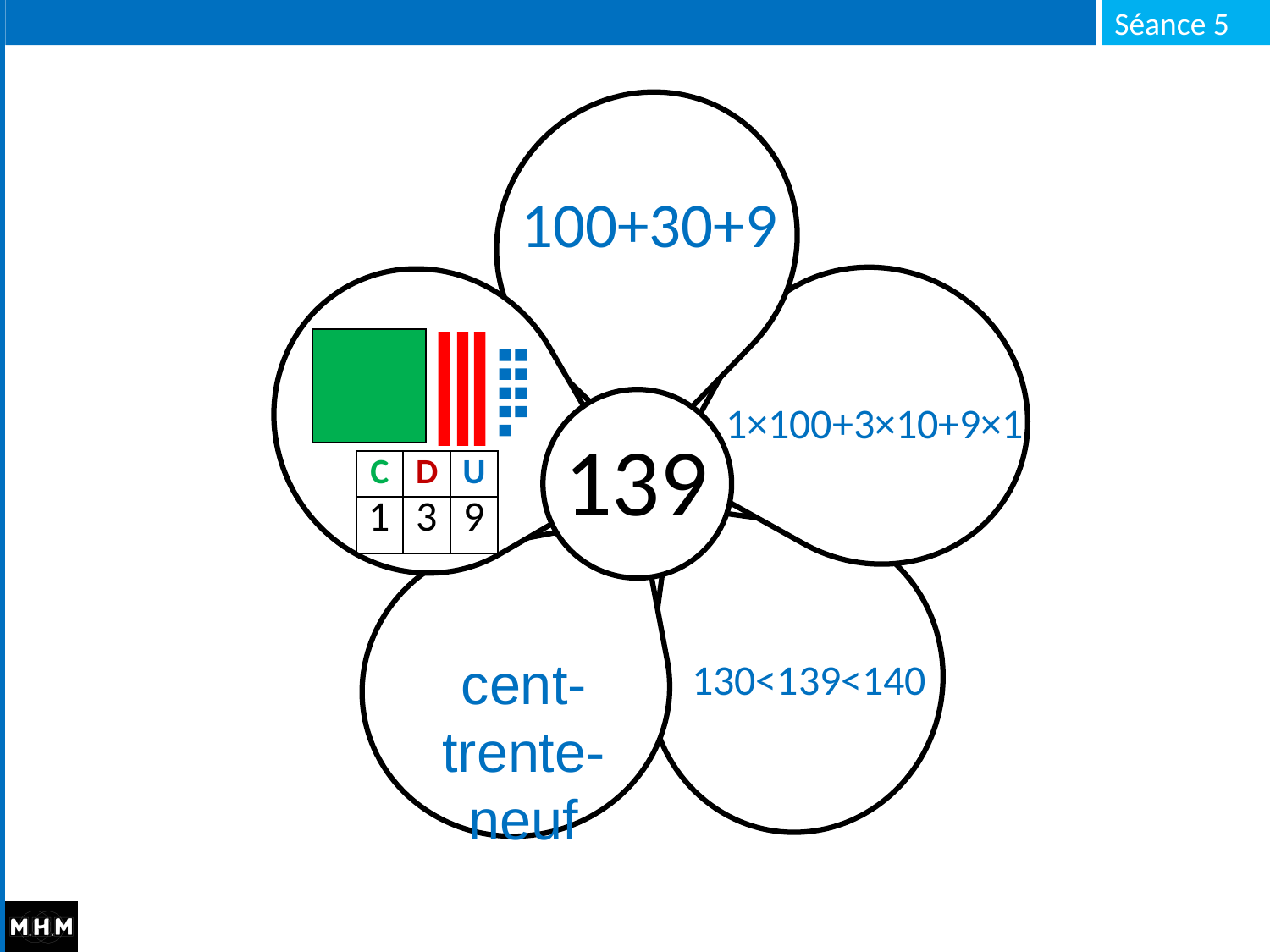

100+30+9

1×100+3×10+9×1
139
| C |
| --- |
| 1 |
| D | U |
| --- | --- |
| 3 | 9 |
cent-trente-neuf
130<139<140